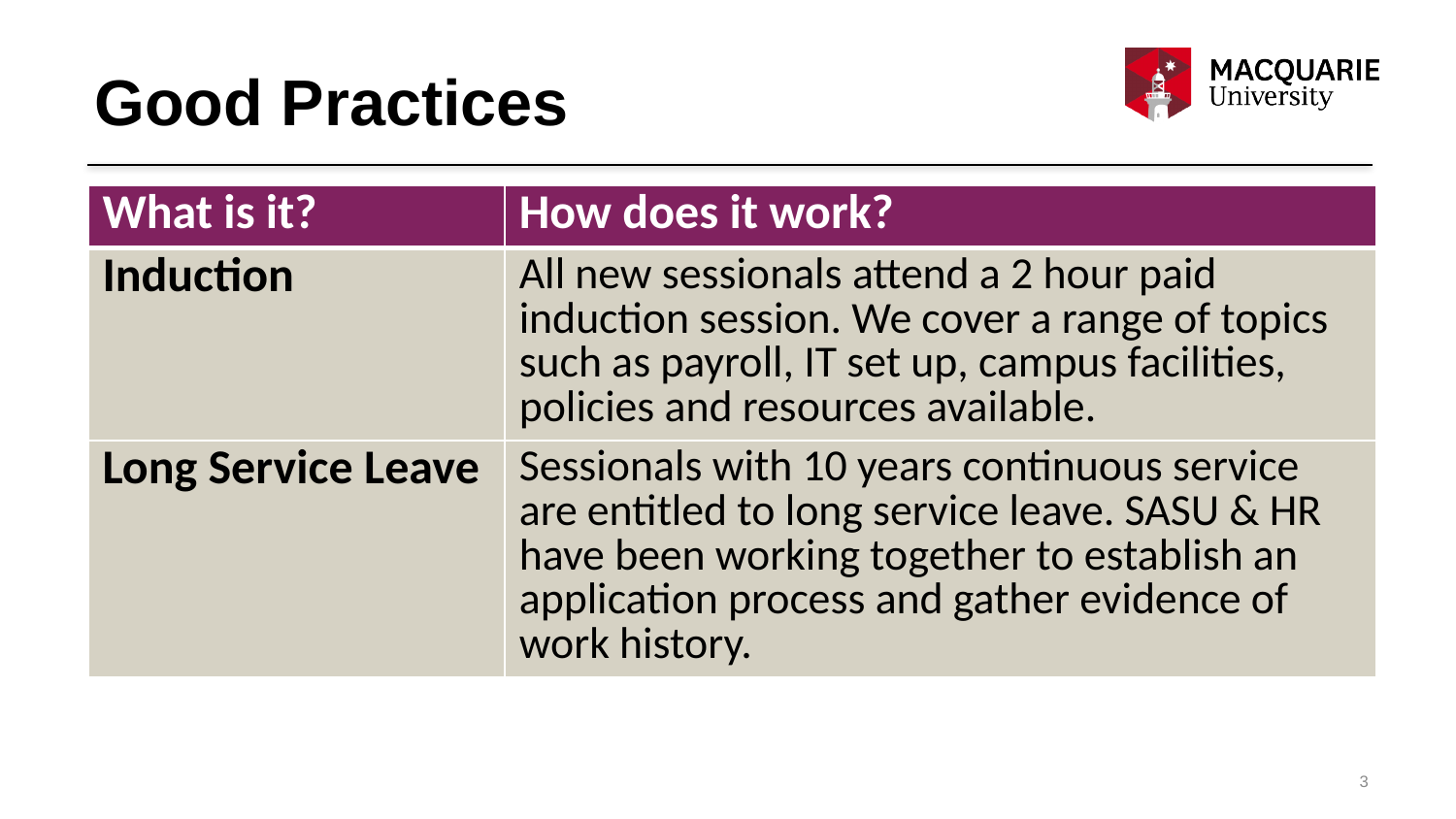

# Good Practices
| What is it? | How does it work? |
| --- | --- |
| Induction | All new sessionals attend a 2 hour paid induction session. We cover a range of topics such as payroll, IT set up, campus facilities, policies and resources available. |
| Long Service Leave | Sessionals with 10 years continuous service are entitled to long service leave. SASU & HR have been working together to establish an application process and gather evidence of work history. |
3